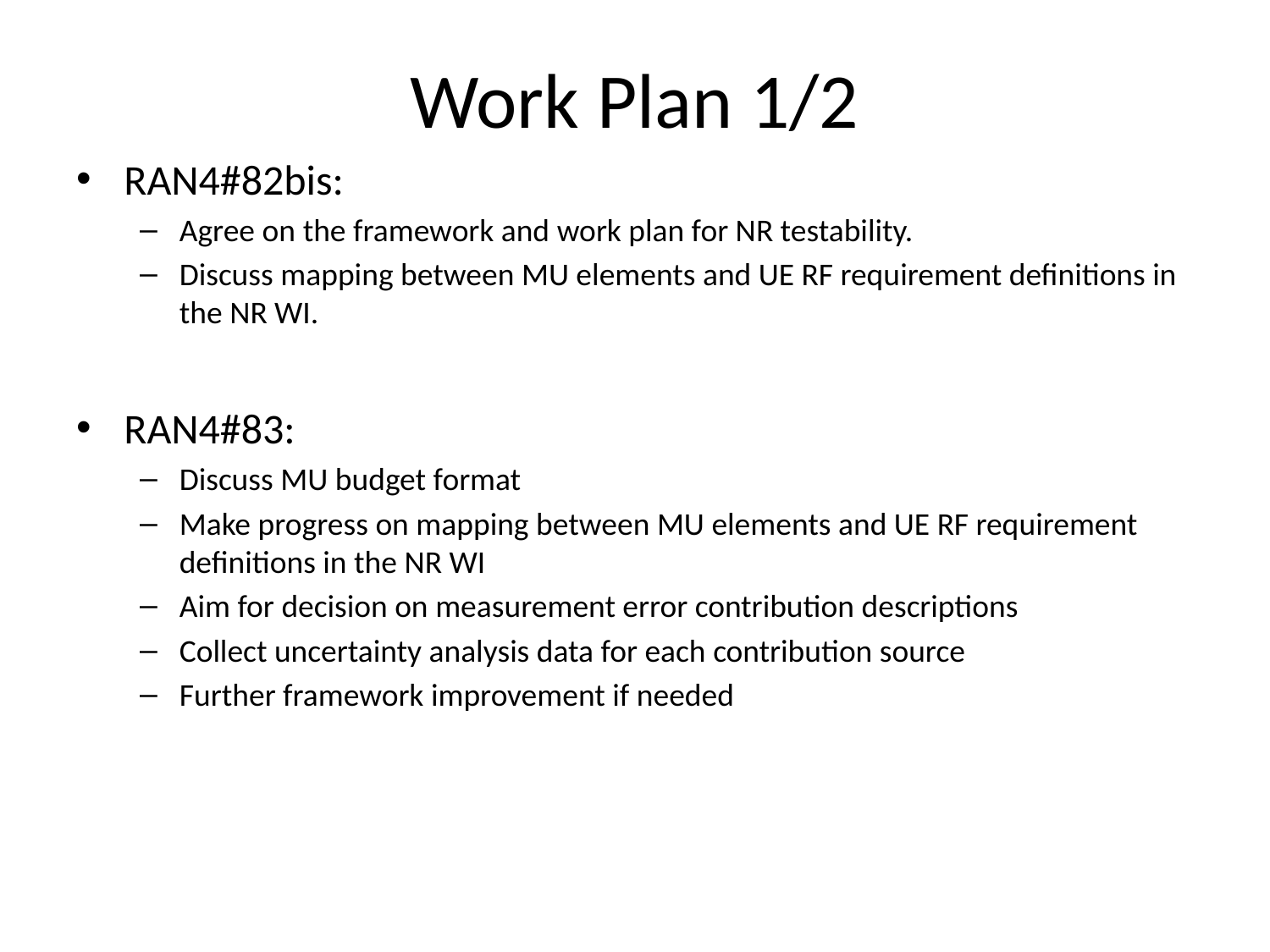

# Work Plan 1/2
RAN4#82bis:
Agree on the framework and work plan for NR testability.
Discuss mapping between MU elements and UE RF requirement definitions in the NR WI.

RAN4#83:
Discuss MU budget format
Make progress on mapping between MU elements and UE RF requirement definitions in the NR WI
Aim for decision on measurement error contribution descriptions
Collect uncertainty analysis data for each contribution source
Further framework improvement if needed